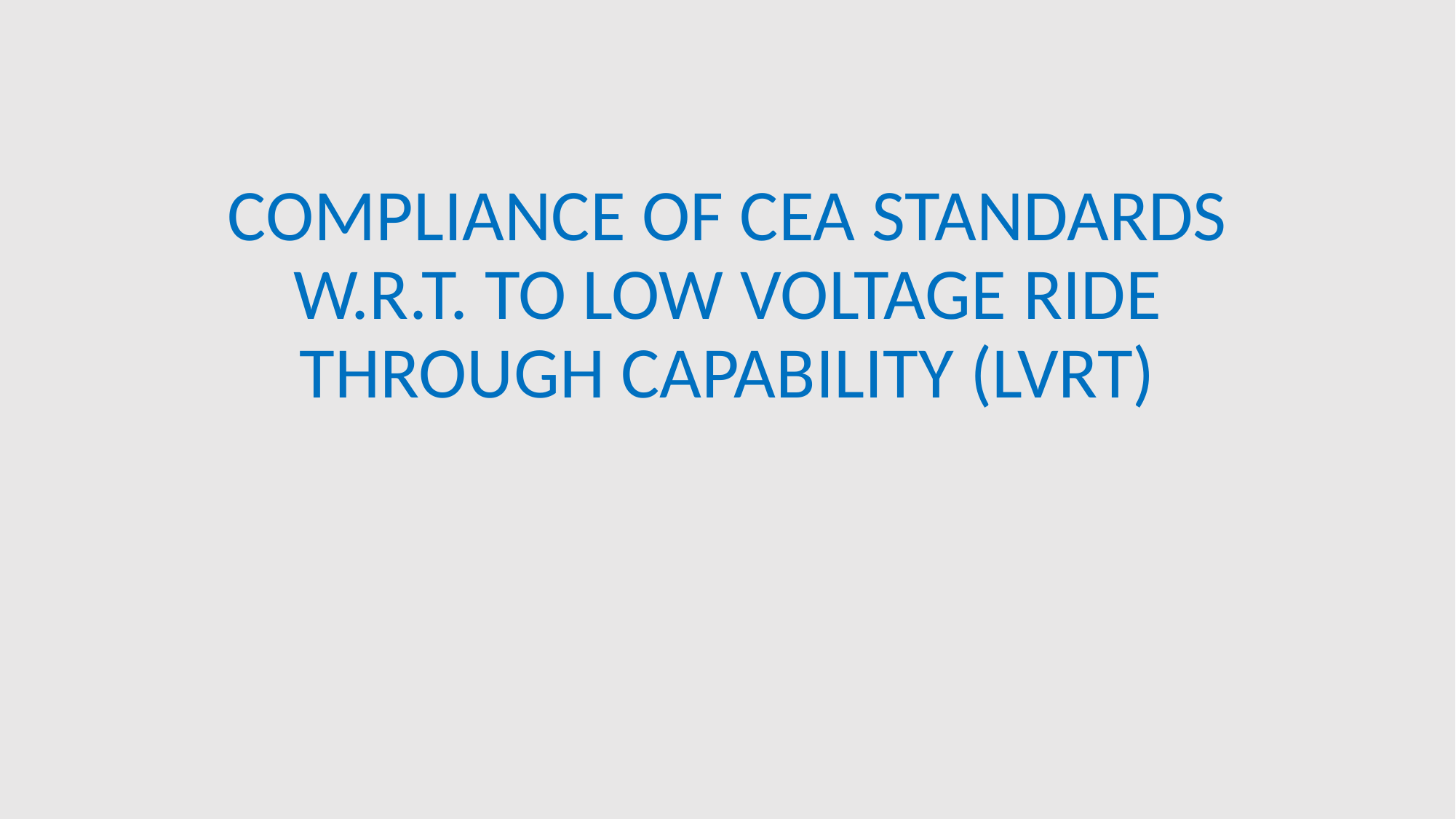

# COMPLIANCE OF CEA STANDARDS W.R.T. TO LOW VOLTAGE RIDE THROUGH CAPABILITY (LVRT)